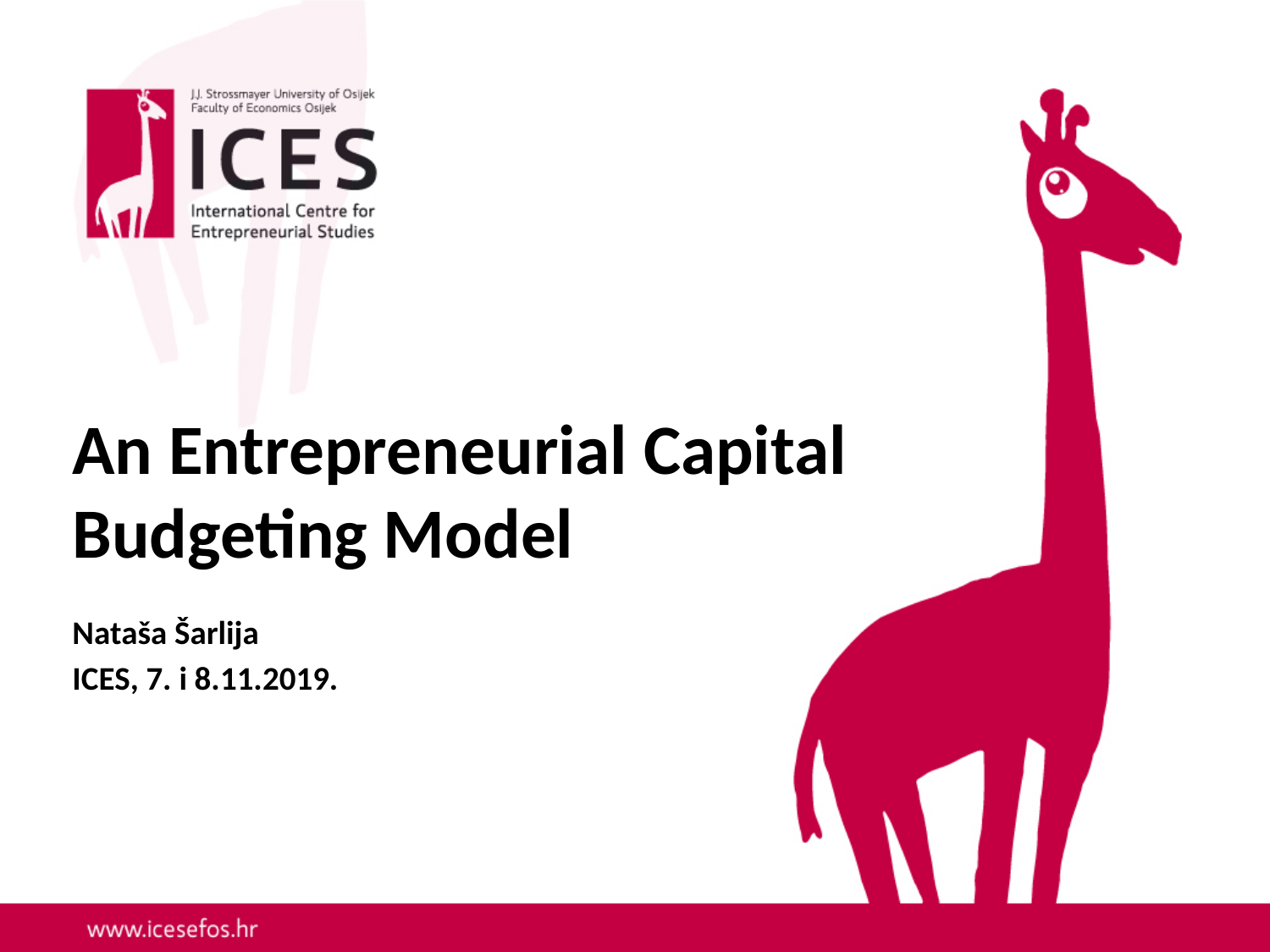

# An Entrepreneurial Capital Budgeting Model
Nataša Šarlija
ICES, 7. i 8.11.2019.